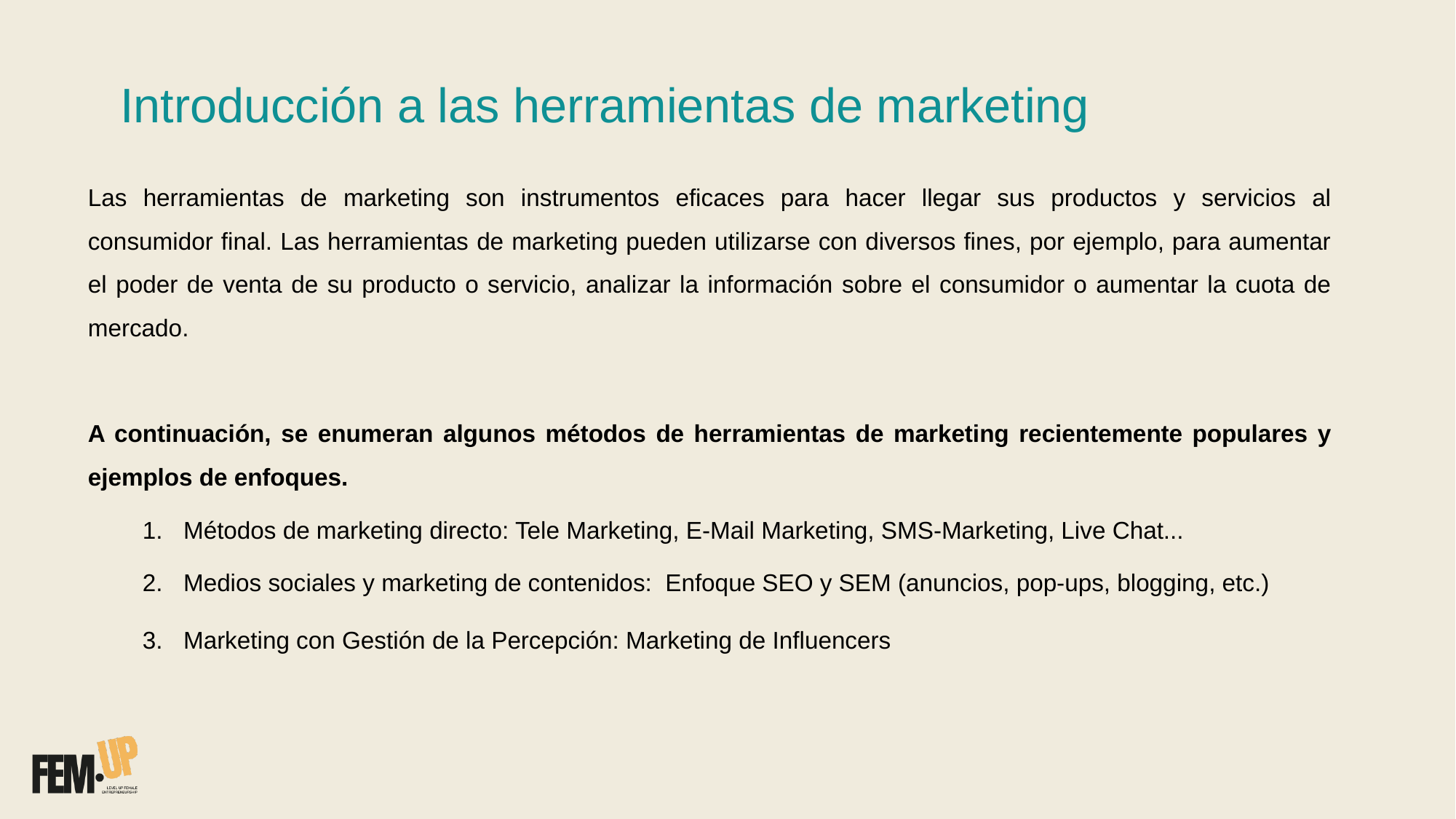

Introducción a las herramientas de marketing​
Las herramientas de marketing son instrumentos eficaces para hacer llegar sus productos y servicios al consumidor final. Las herramientas de marketing pueden utilizarse con diversos fines, por ejemplo, para aumentar el poder de venta de su producto o servicio, analizar la información sobre el consumidor o aumentar la cuota de mercado.​

A continuación, se enumeran algunos métodos de herramientas de marketing recientemente populares y ejemplos de enfoques.​
Métodos de marketing directo: Tele Marketing, E-Mail Marketing, SMS-Marketing, Live Chat...​
Medios sociales y marketing de contenidos:  Enfoque SEO y SEM (anuncios, pop-ups, blogging, etc.)​
Marketing con Gestión de la Percepción: Marketing de Influencers​